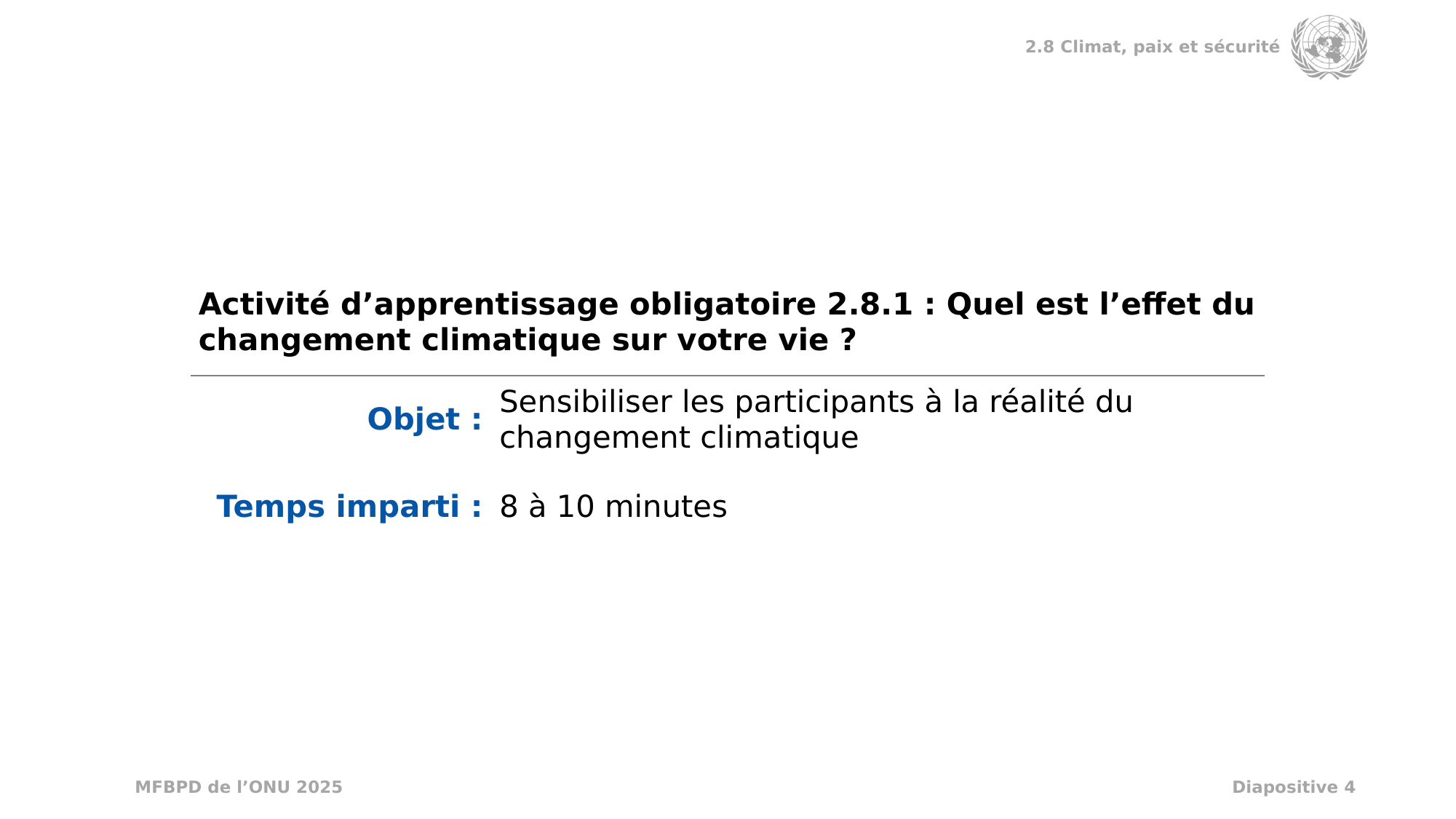

| Activité d’apprentissage obligatoire 2.8.1 : Quel est l’effet du changement climatique sur votre vie ? |  |
| --- | --- |
| Objet : | Sensibiliser les participants à la réalité du changement climatique |
| Temps imparti : | 8 à 10 minutes |